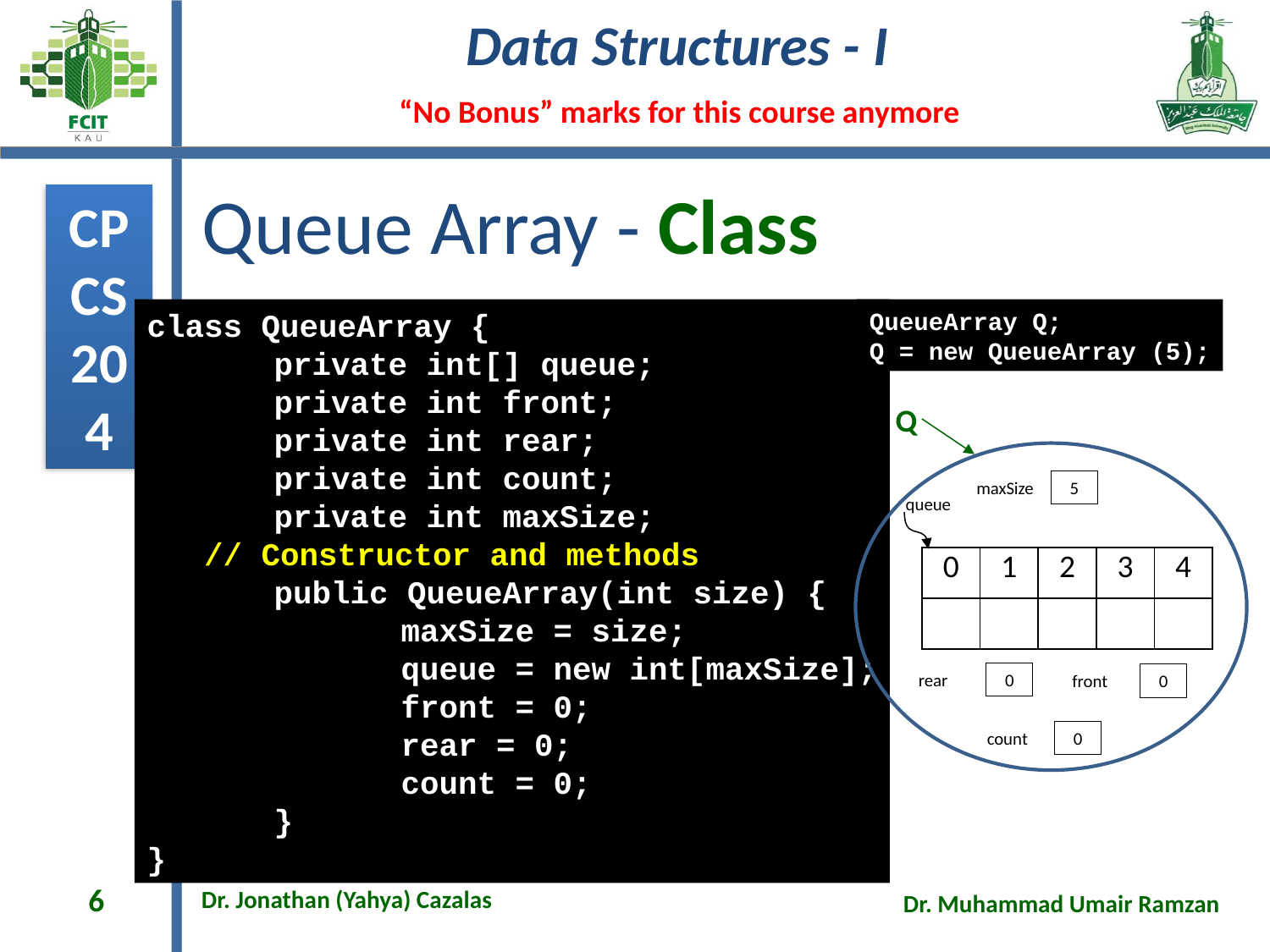

# Queue Array - Class
class QueueArray {
	private int[] queue;
	private int front;
	private int rear;
	private int count;
	private int maxSize;
   // Constructor and methods
	public QueueArray(int size) {
		maxSize = size;
		queue = new int[maxSize];
		front = 0;
		rear = 0;
		count = 0;
	}
}
QueueArray Q;
Q = new QueueArray (5);
Q

maxSize
5
queue
| 0 | 1 | 2 | 3 | 4 |
| --- | --- | --- | --- | --- |
|  |  |  |  |  |
rear
0
front
0
count
0
6